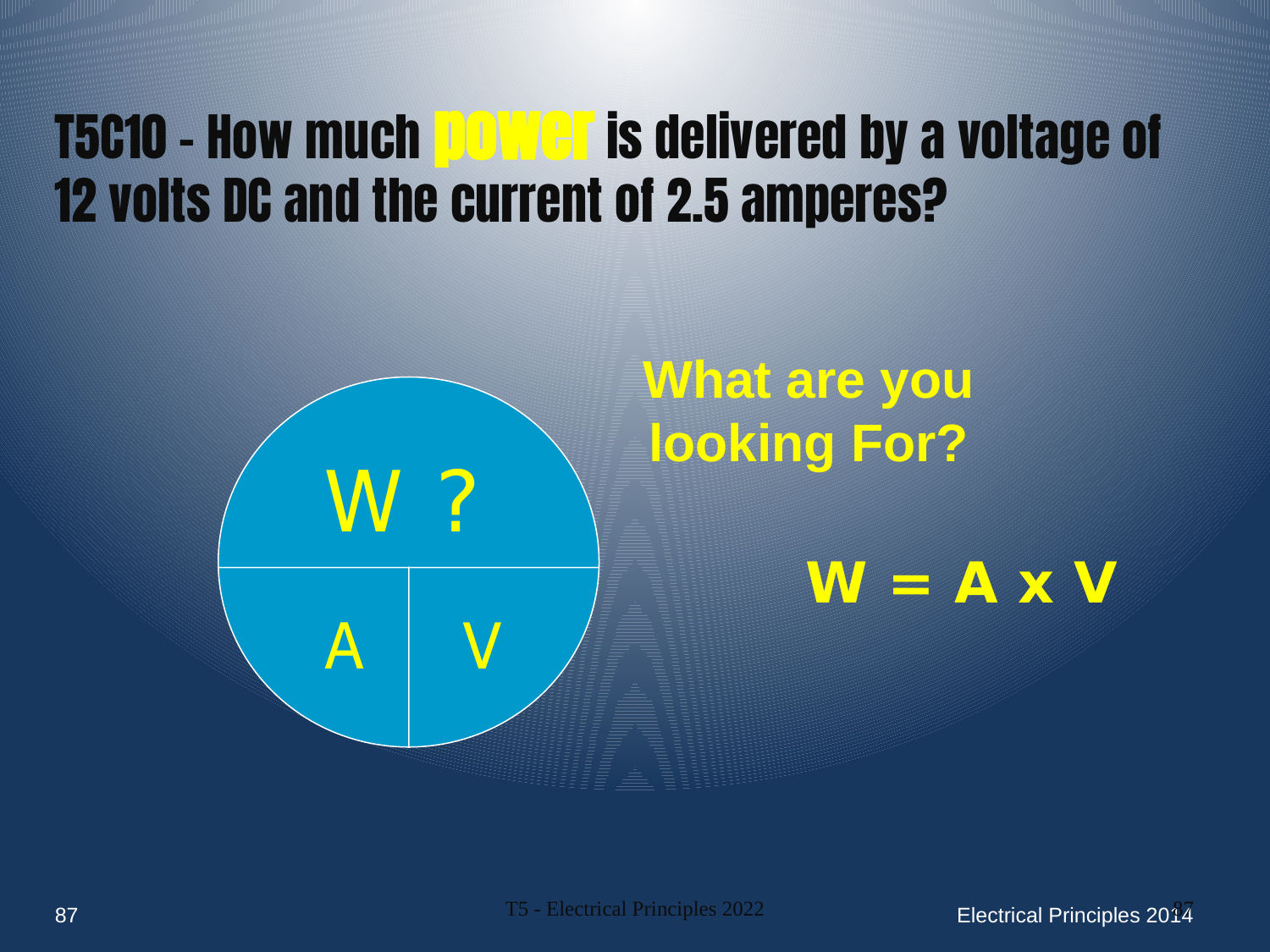

T5C10 - How much power is delivered by a voltage of 12 volts DC and the current of 2.5 amperes?
What are you looking For?

W ?
A
V
W = A x V
87
Electrical Principles 2014
T5 - Electrical Principles 2022
87